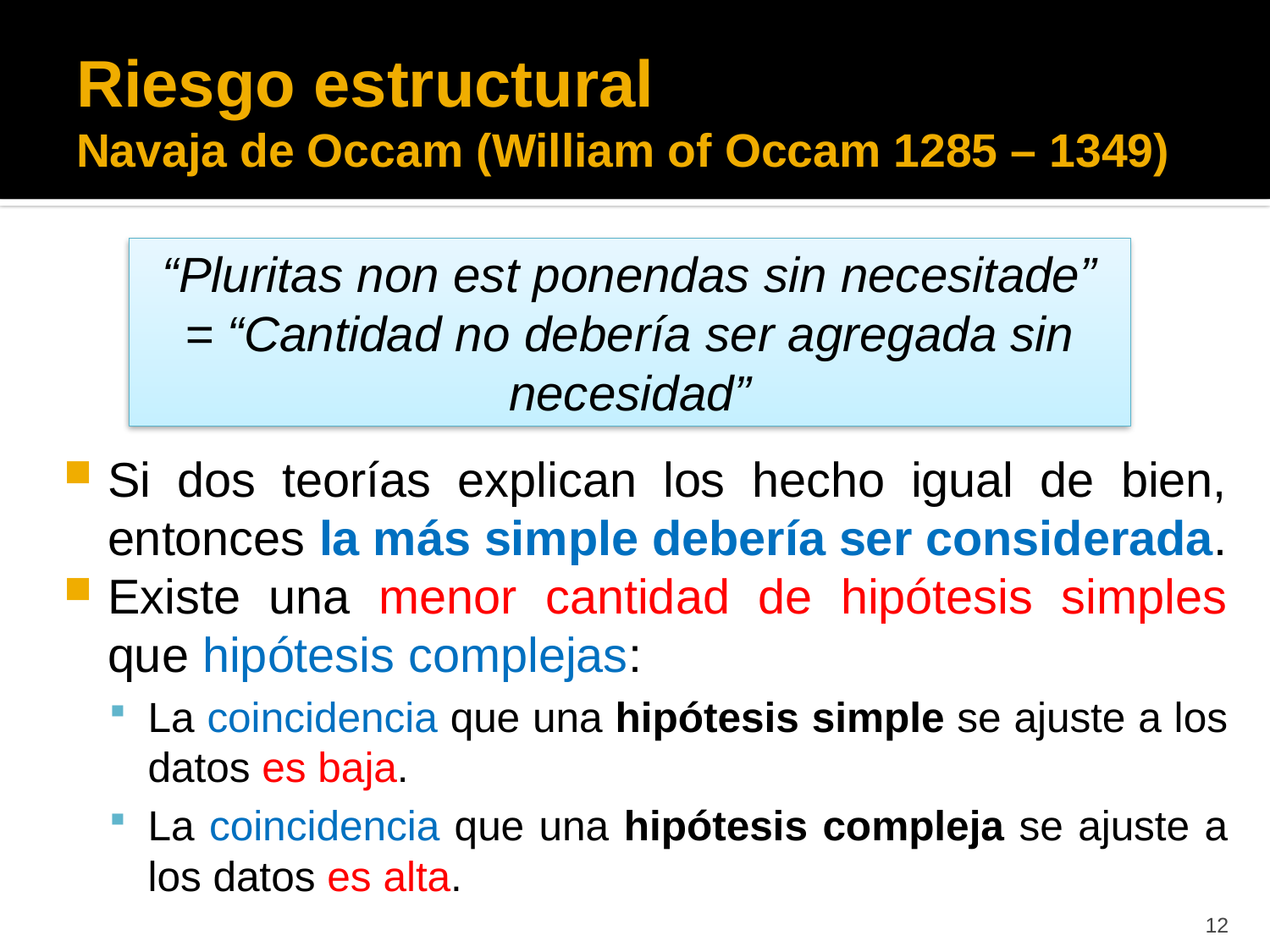

# Riesgo estructural Navaja de Occam (William of Occam 1285 – 1349)
“Pluritas non est ponendas sin necesitade” = “Cantidad no debería ser agregada sin necesidad”

Si dos teorías explican los hecho igual de bien, entonces la más simple debería ser considerada.
Existe una menor cantidad de hipótesis simples que hipótesis complejas:
La coincidencia que una hipótesis simple se ajuste a los datos es baja.
La coincidencia que una hipótesis compleja se ajuste a los datos es alta.
12